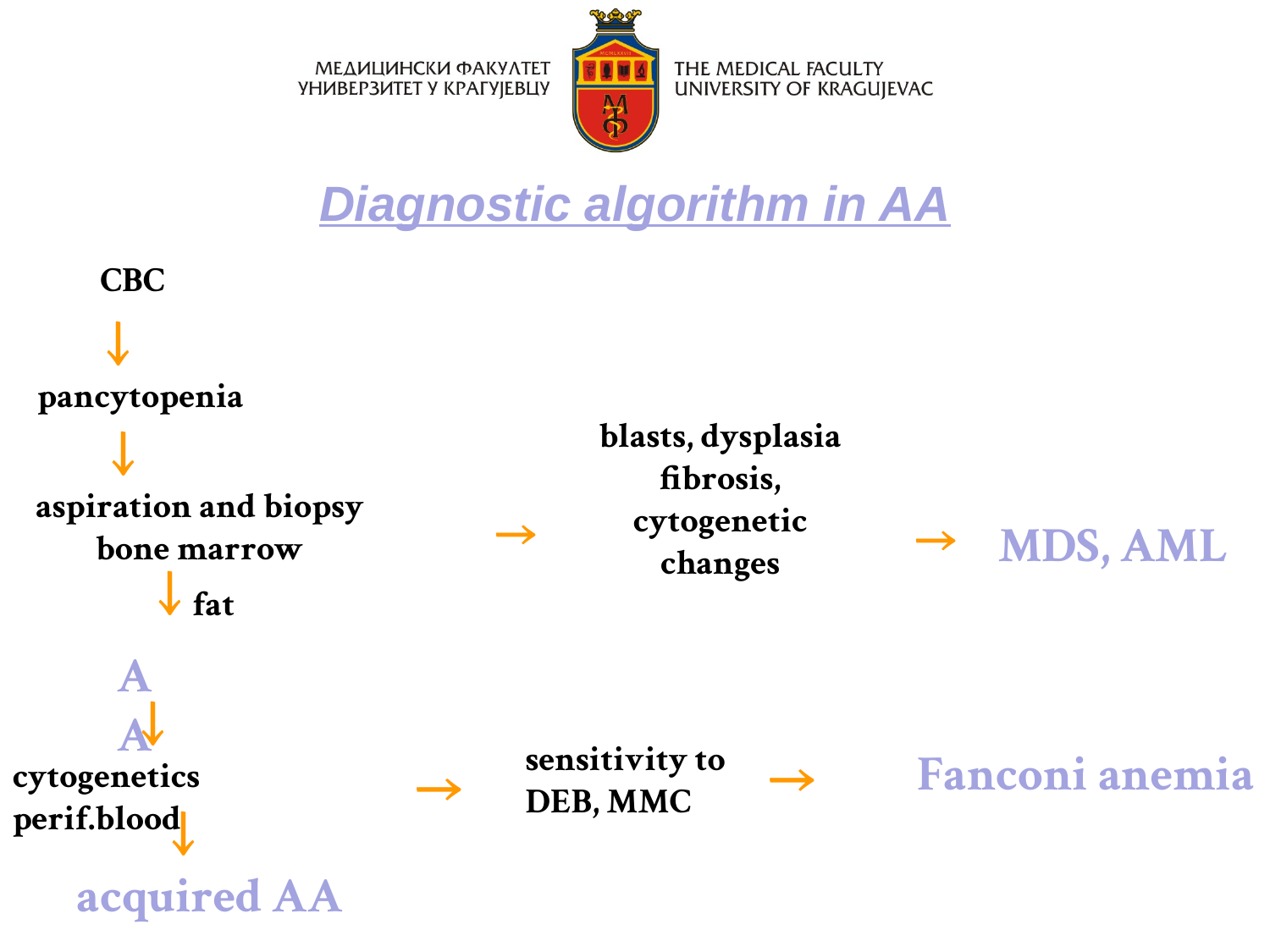

# Diagnostic algorithm in AA
CBC
   ↓
pancytopenia
↓
blasts, dysplasia
fibrosis,
cytogenetic
changes

aspiration and biopsy
bone marrow
→
→
MDS, AML
↓ fat

AA
↓
→
sensitivity to
DEB, MMC
Fanconi anemia
→
cytogenetics perif.blood
↓
acquired AA